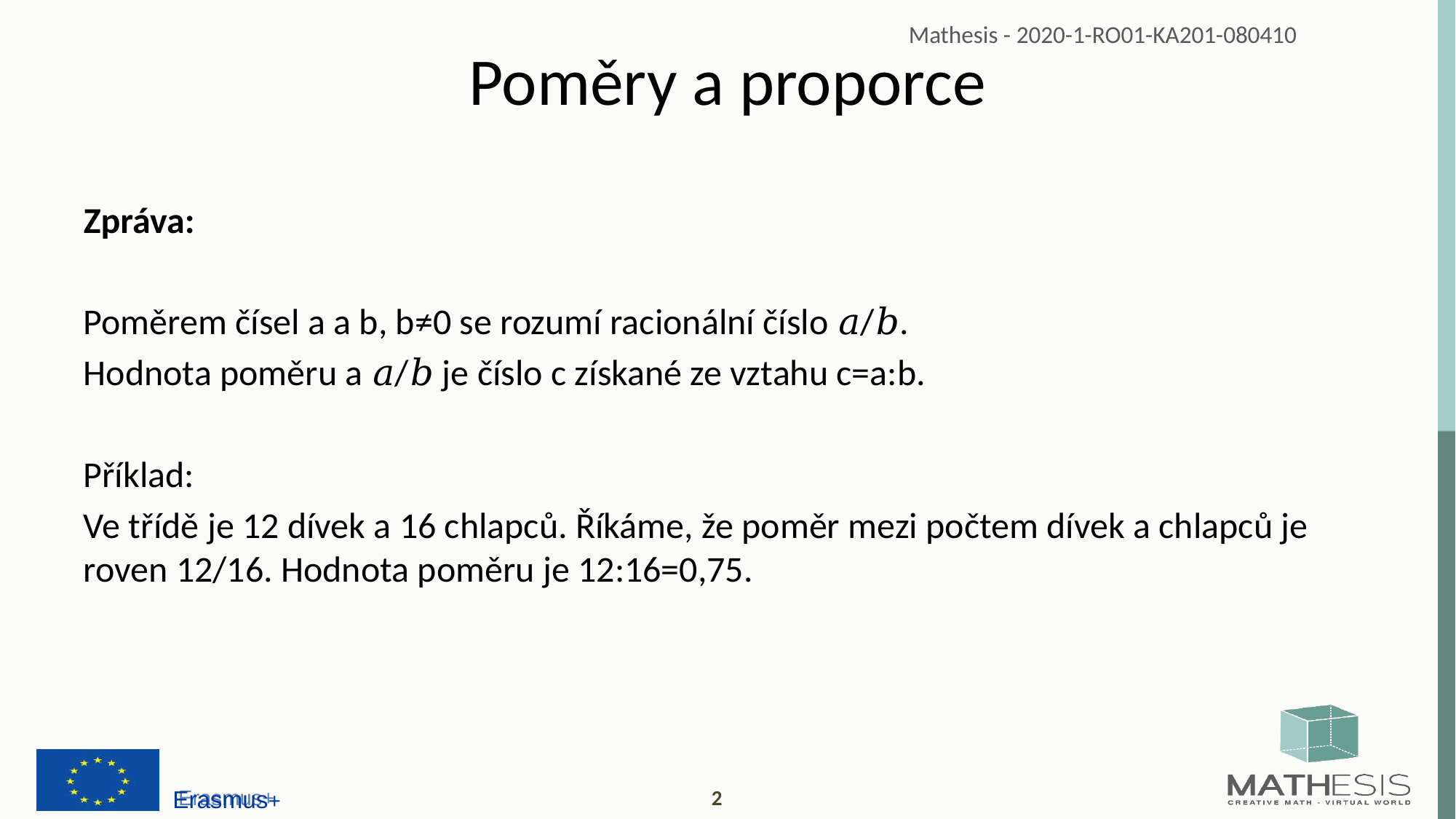

# Poměry a proporce
Zpráva:

Poměrem čísel a a b, b≠0 se rozumí racionální číslo 𝑎/𝑏.
Hodnota poměru a 𝑎/𝑏 je číslo c získané ze vztahu c=a:b.

Příklad:
Ve třídě je 12 dívek a 16 chlapců. Říkáme, že poměr mezi počtem dívek a chlapců je roven 12/16. Hodnota poměru je 12:16=0,75.